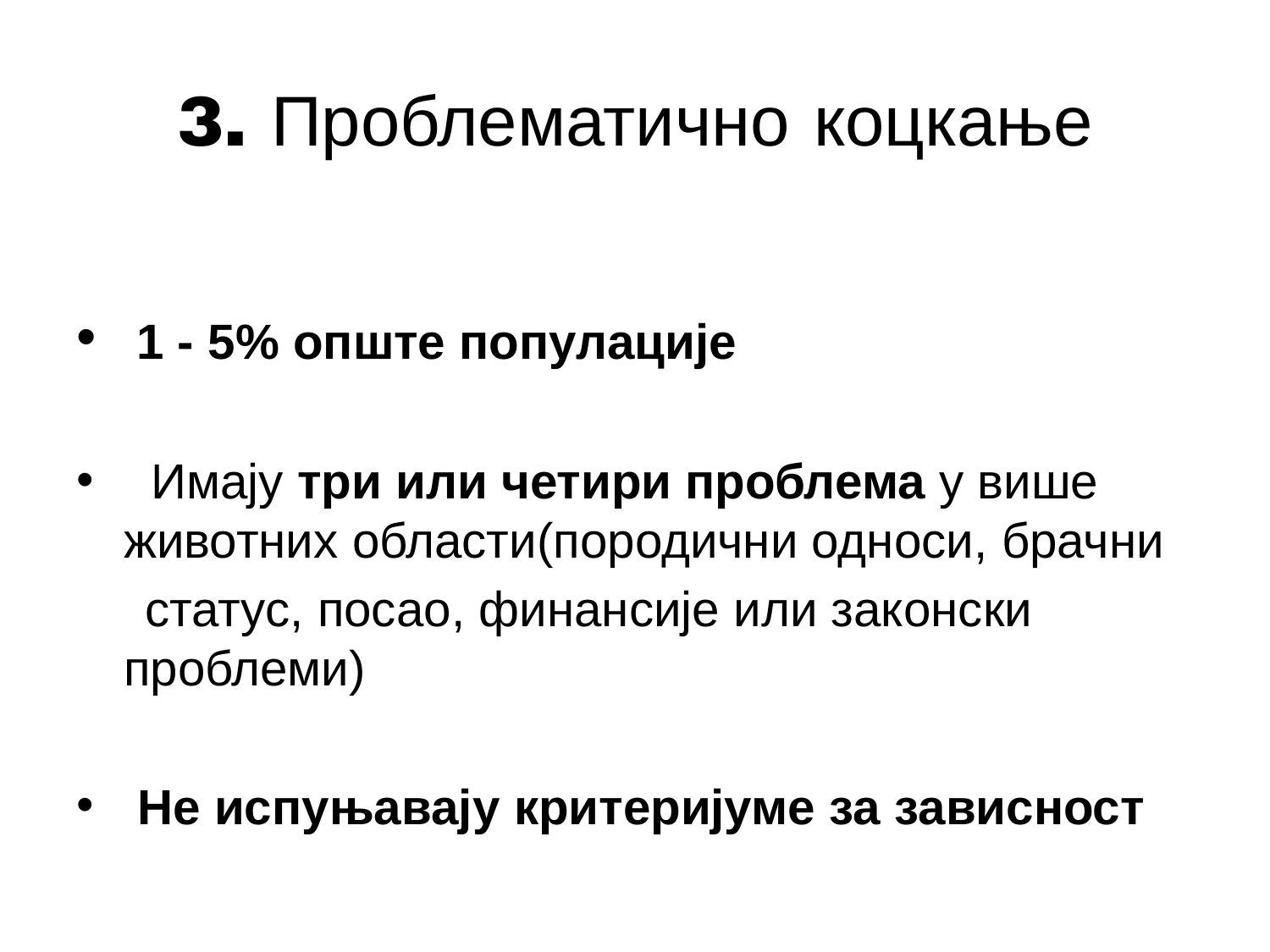

# 3. Проблематично коцкање
 1 - 5% опште популације

  Имају три или четири проблема у више животних области(породични односи, брачни
     статус, посао, финансије или законски проблеми)

 Не испуњавају критеријуме за зависност